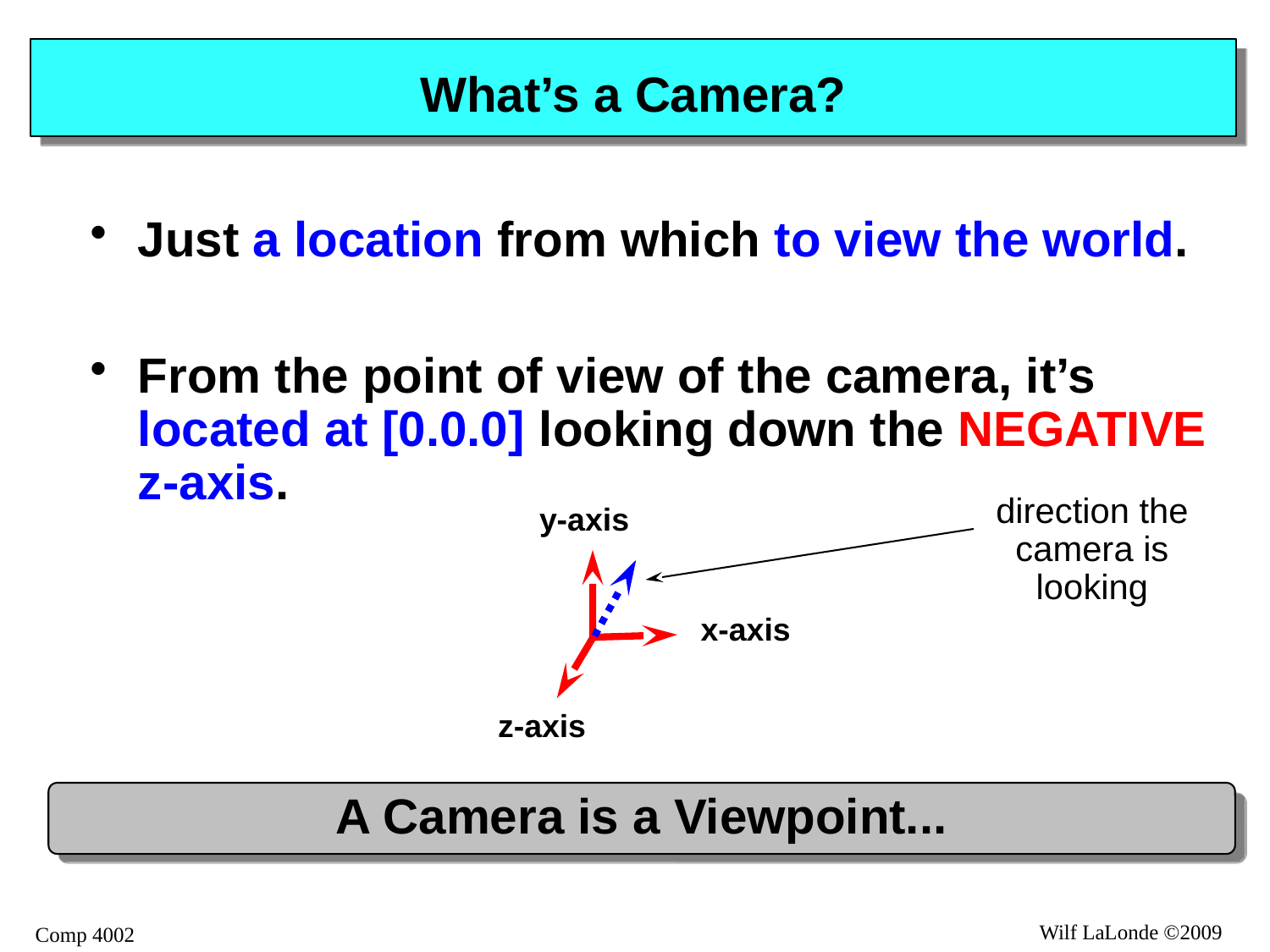

# What’s a Camera?
Just a location from which to view the world.

From the point of view of the camera, it’s located at [0.0.0] looking down the NEGATIVE z-axis.
direction the camera is looking
y-axis

x-axis

z-axis
A Camera is a Viewpoint...